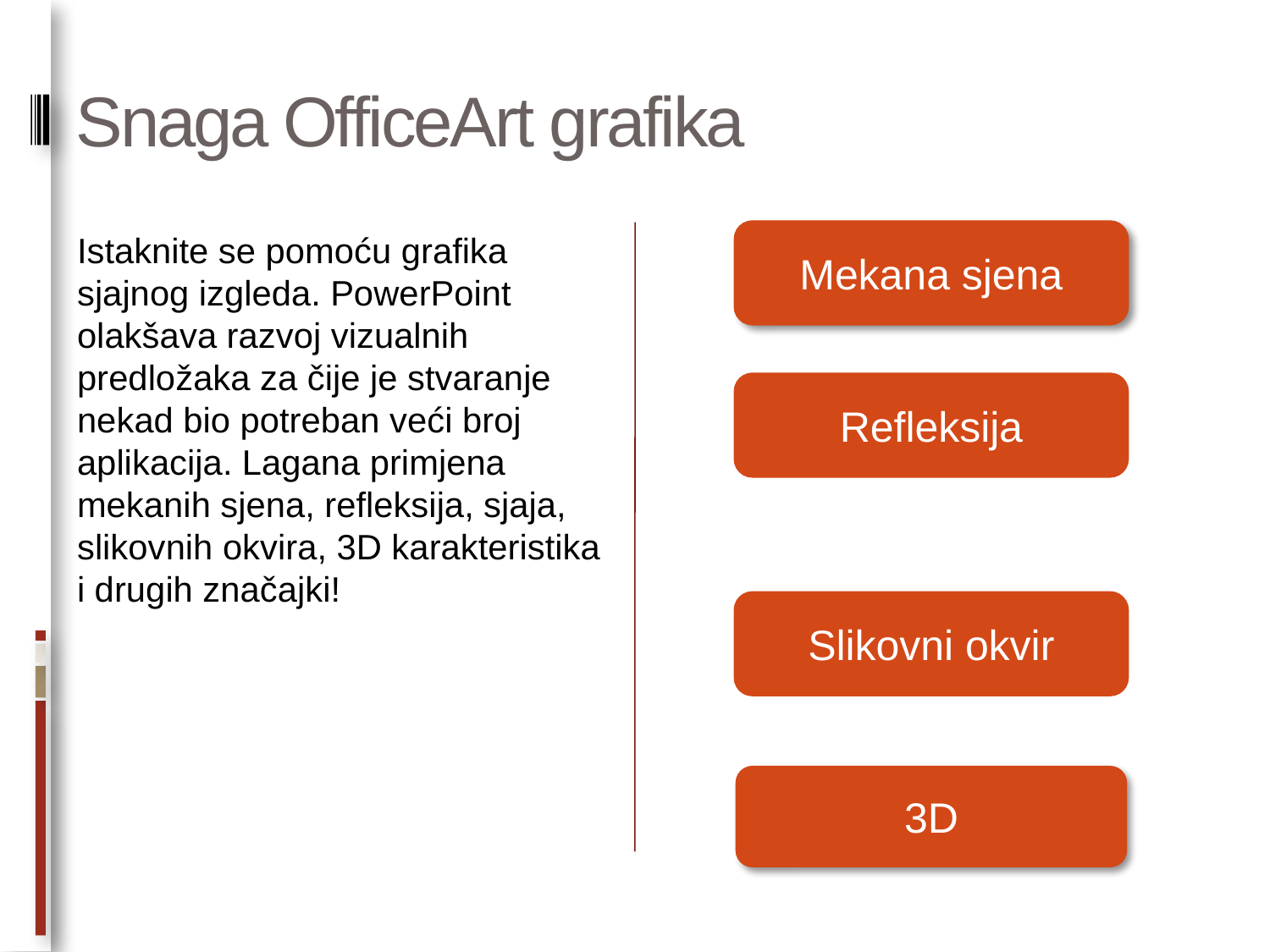

# Snaga OfficeArt grafika
Istaknite se pomoću grafika sjajnog izgleda. PowerPoint olakšava razvoj vizualnih predložaka za čije je stvaranje nekad bio potreban veći broj aplikacija. Lagana primjena mekanih sjena, refleksija, sjaja, slikovnih okvira, 3D karakteristika i drugih značajki!

Mekana sjena
Refleksija
Slikovni okvir
3D